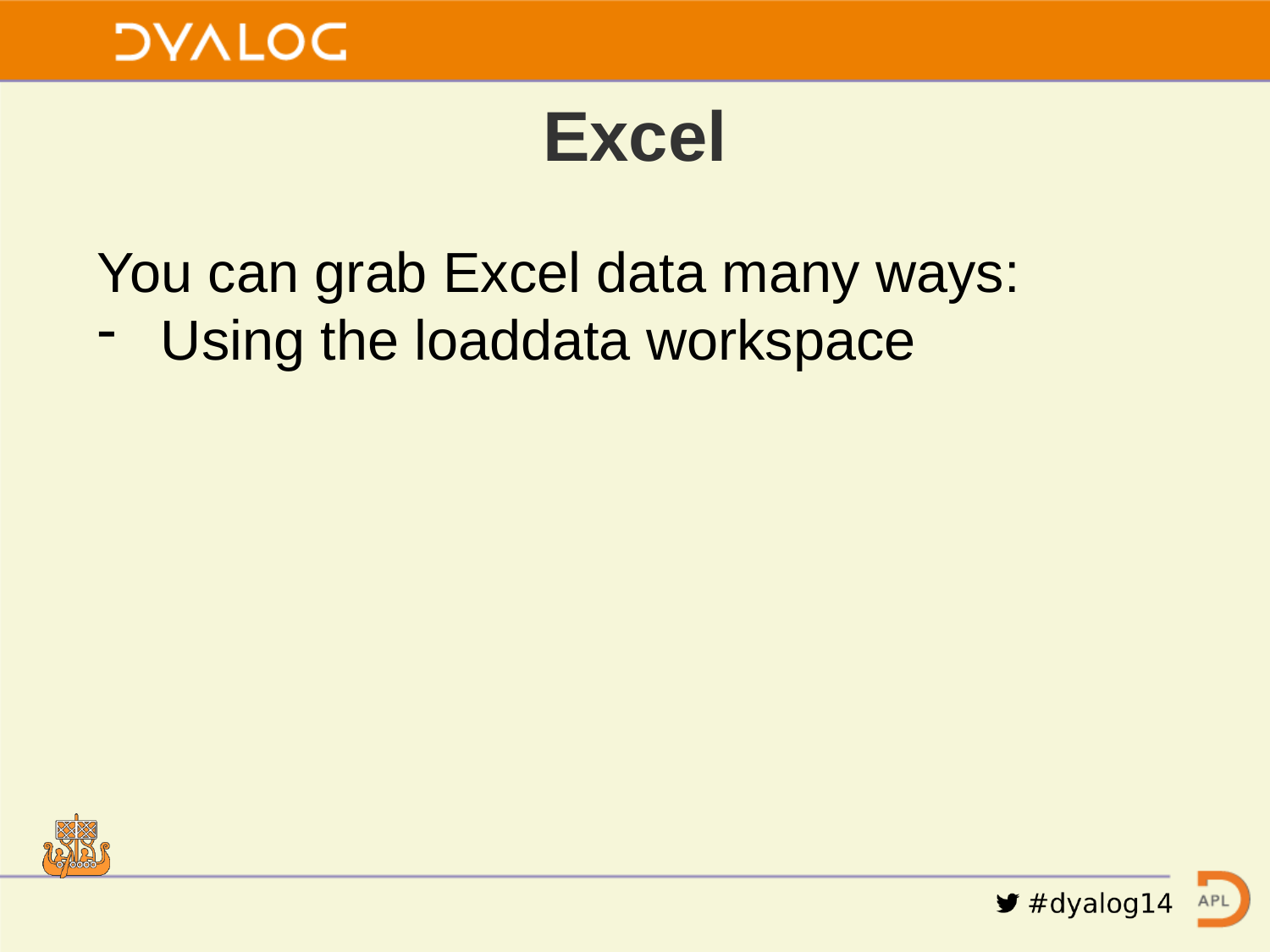

# Excel
You can grab Excel data many ways:
Using the loaddata workspace